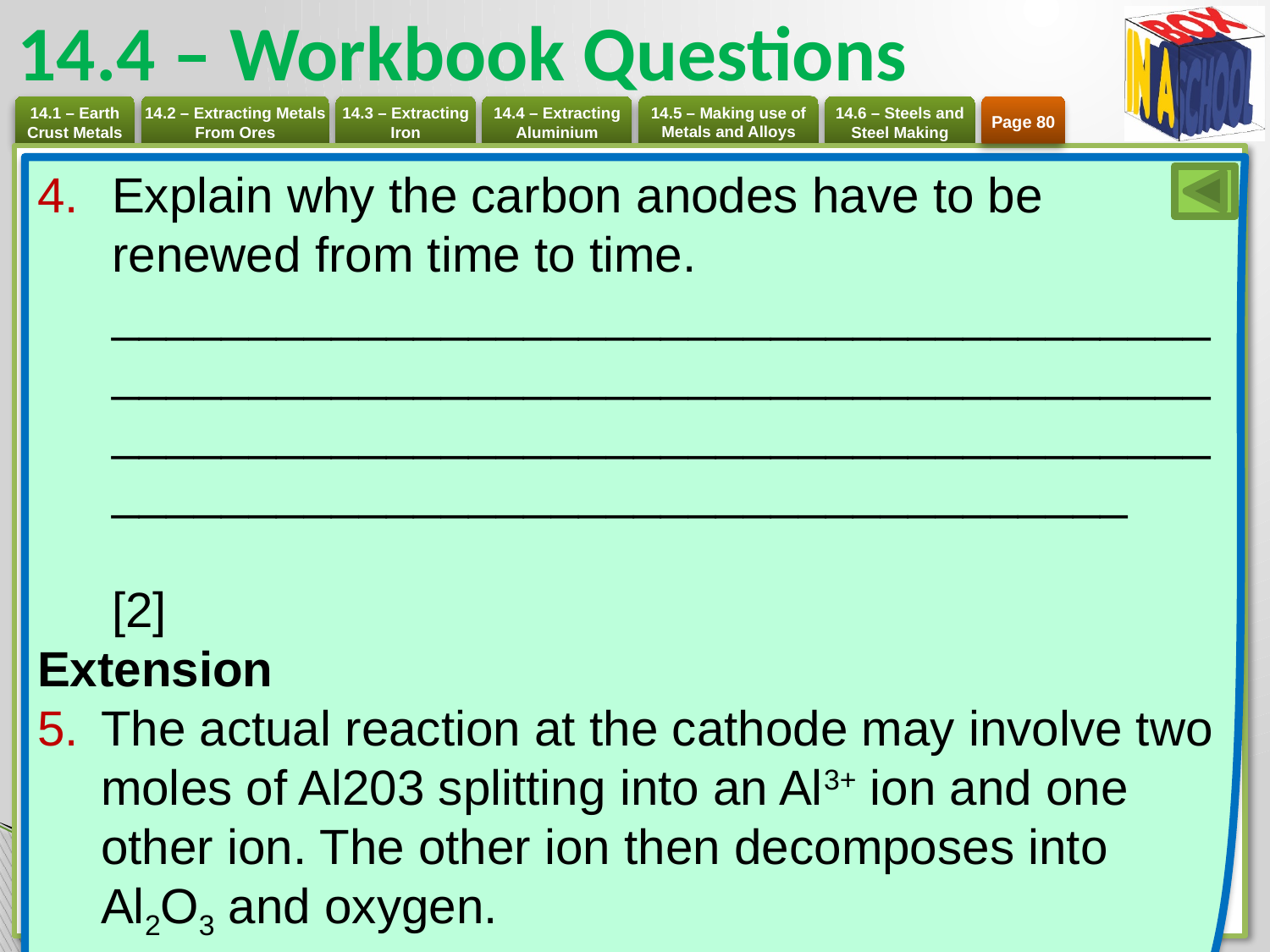

# 14.4 – Workbook Questions
Page 80
Explain why the carbon anodes have to be renewed from time to time.
_____________________________________________________________________________________________________________________________________________________________	[2]
Extension
The actual reaction at the cathode may involve two moles of Al203 splitting into an Al3+ ion and one other ion. The other ion then decomposes into Al2O3 and oxygen.
Write equations for these reactions.                  [4]